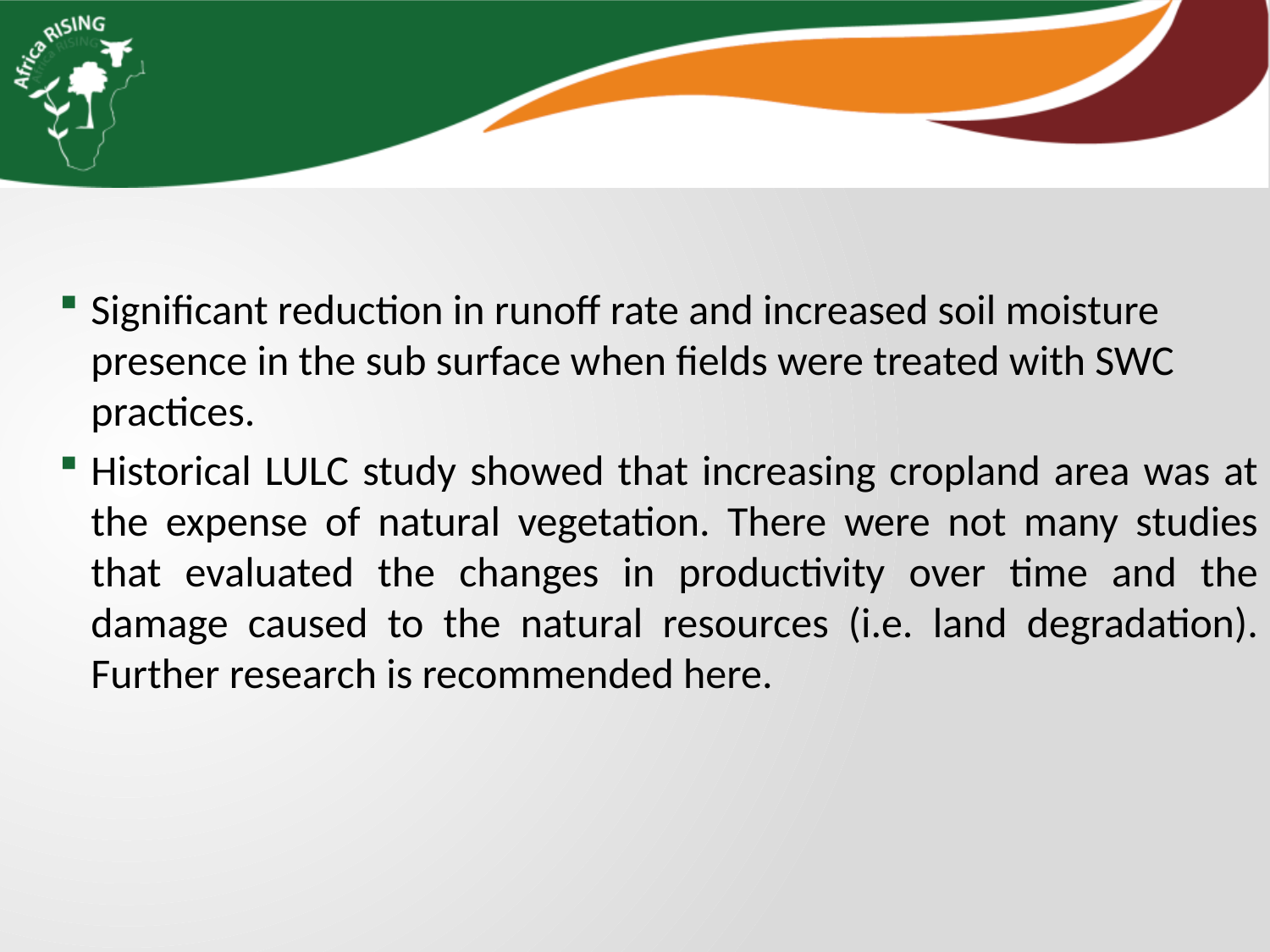

Significant reduction in runoff rate and increased soil moisture presence in the sub surface when fields were treated with SWC practices.
Historical LULC study showed that increasing cropland area was at the expense of natural vegetation. There were not many studies that evaluated the changes in productivity over time and the damage caused to the natural resources (i.e. land degradation). Further research is recommended here.